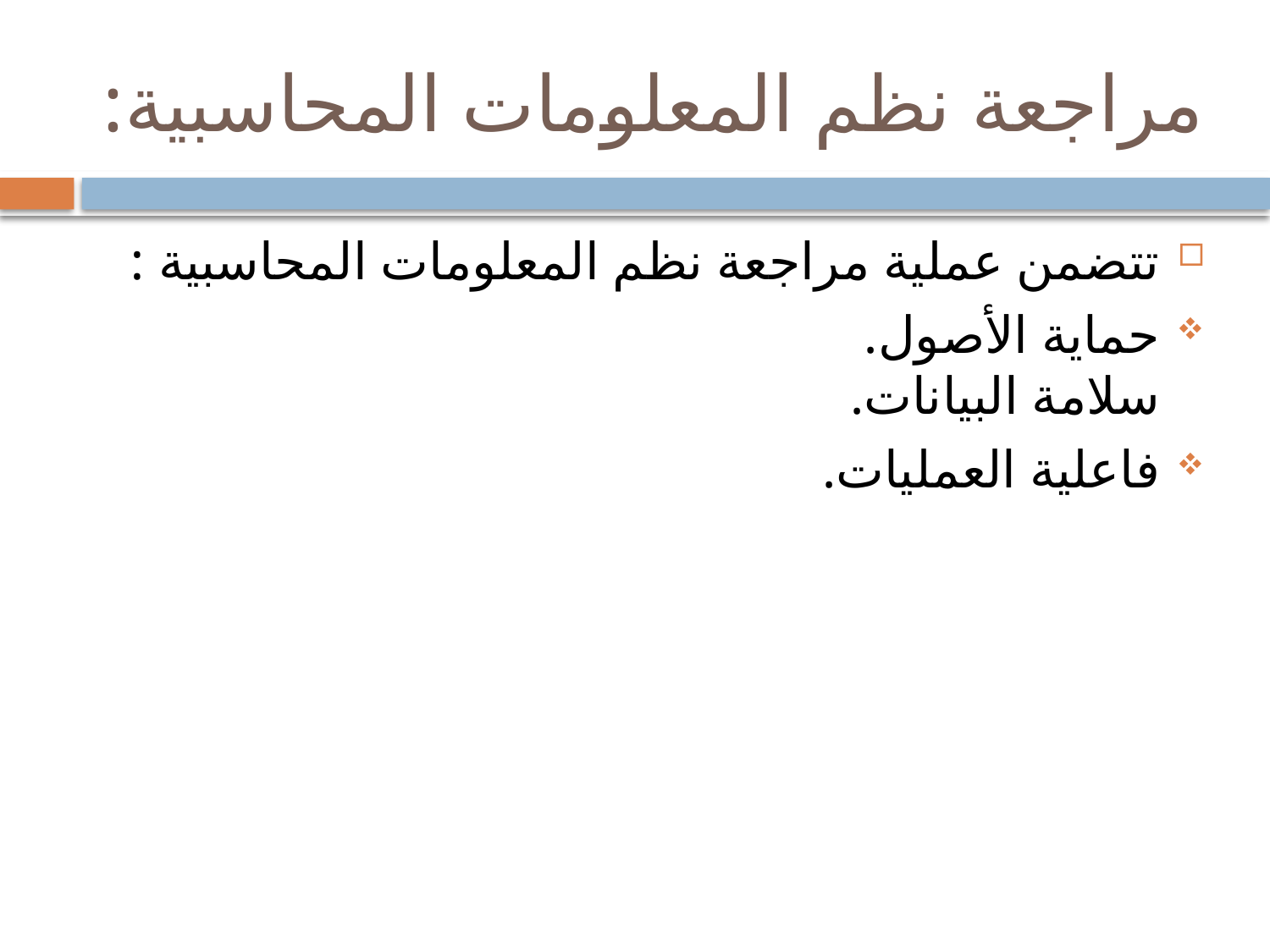

# مراجعة نظم المعلومات المحاسبية:
تتضمن عملية مراجعة نظم المعلومات المحاسبية :
حماية الأصول.
سلامة البيانات.
فاعلية العمليات.